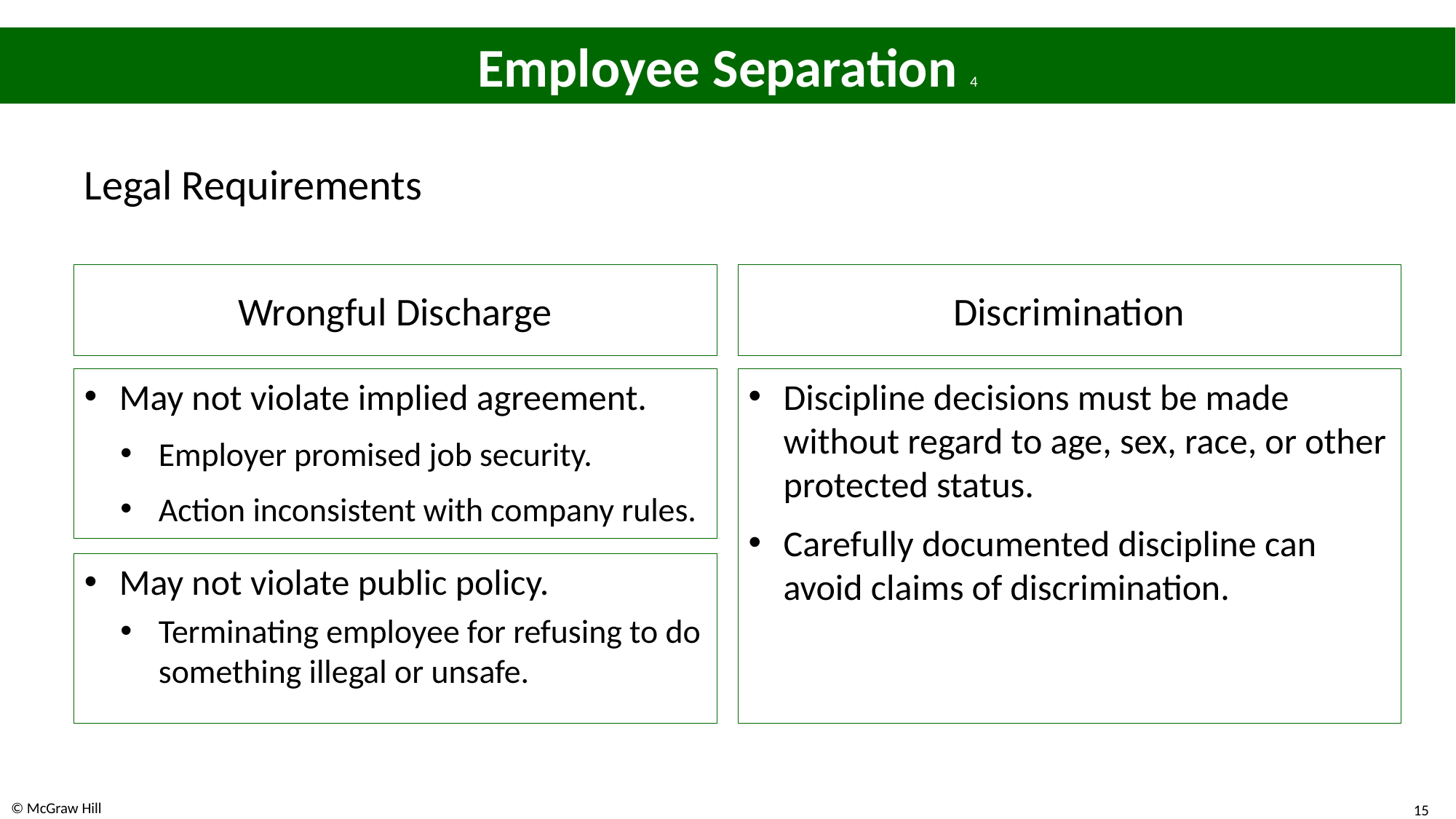

# Employee Separation 4
Legal Requirements
Wrongful Discharge
Discrimination
Discipline decisions must be made without regard to age, sex, race, or other protected status.
Carefully documented discipline can avoid claims of discrimination.
May not violate implied agreement.
Employer promised job security.
Action inconsistent with company rules.
May not violate public policy.
Terminating employee for refusing to do something illegal or unsafe.